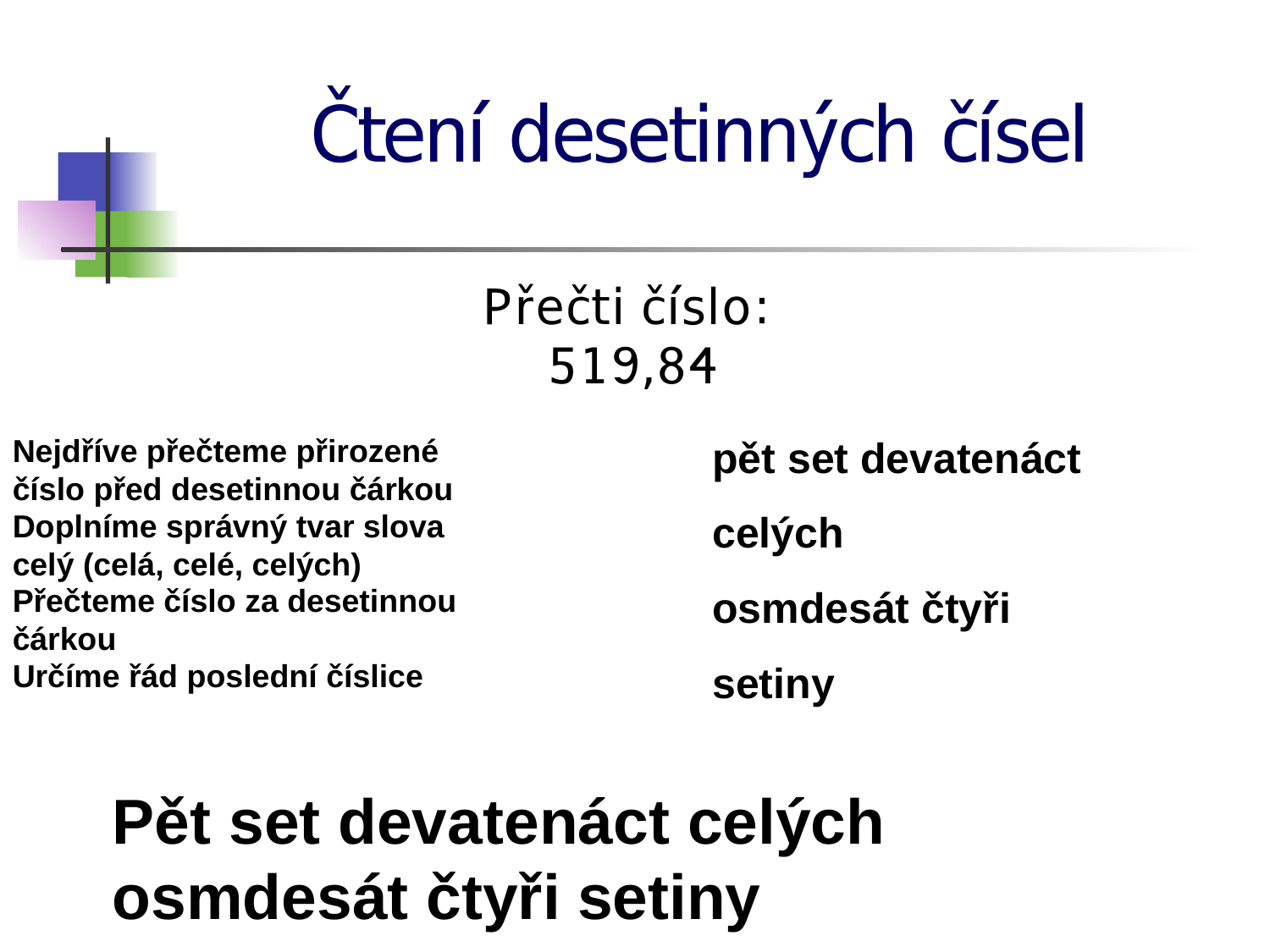

# Čtení desetinných čísel
Přečti číslo:
519,84
Nejdříve přečteme přirozené číslo před desetinnou čárkou
pět set devatenáct
Doplníme správný tvar slova celý (celá, celé, celých)
celých
Přečteme číslo za desetinnou čárkou
osmdesát čtyři
Určíme řád poslední číslice
setiny
Pět set devatenáct
celých
osmdesát čtyři
setiny